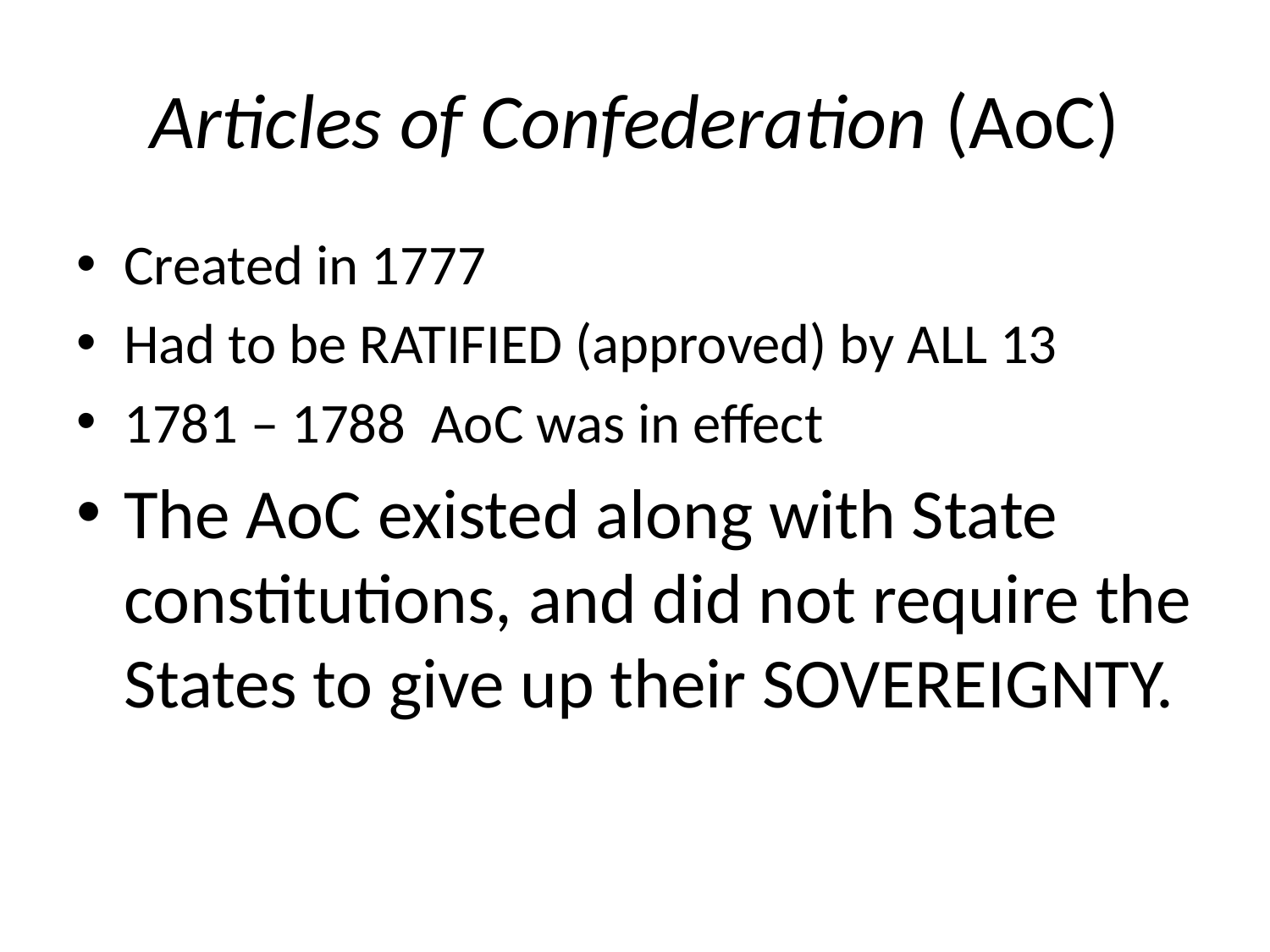

# Articles of Confederation (AoC)
Created in 1777
Had to be RATIFIED (approved) by ALL 13
1781 – 1788  AoC was in effect
The AoC existed along with State constitutions, and did not require the States to give up their SOVEREIGNTY.